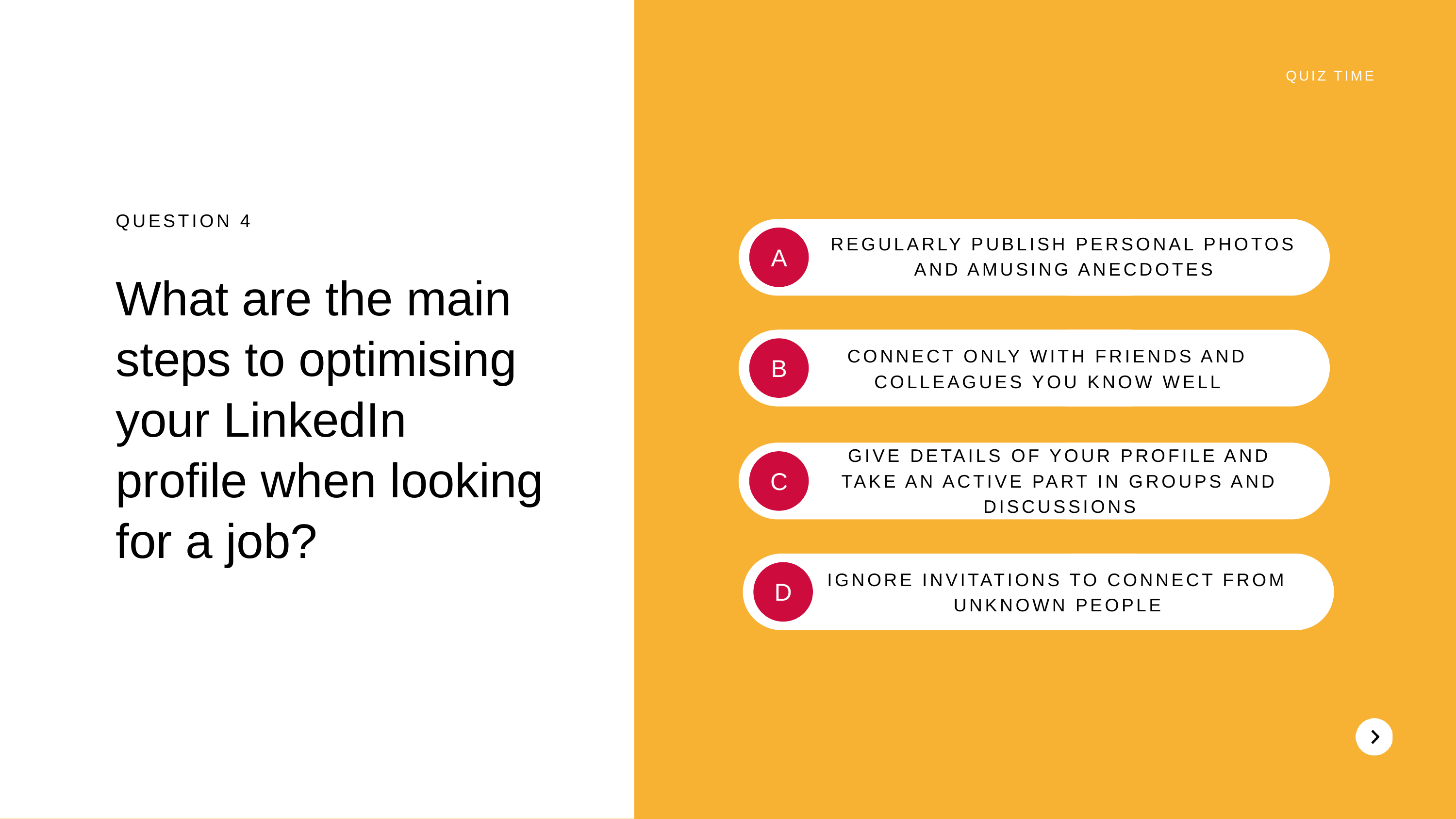

QUIZ TIME
QUESTION 4
What are the main steps to optimising your LinkedIn profile when looking for a job?

REGULARLY PUBLISH PERSONAL PHOTOS AND AMUSING ANECDOTES
A

CONNECT ONLY WITH FRIENDS AND COLLEAGUES YOU KNOW WELL
B
GIVE DETAILS OF YOUR PROFILE AND TAKE AN ACTIVE PART IN GROUPS AND DISCUSSIONS

C

IGNORE INVITATIONS TO CONNECT FROM UNKNOWN PEOPLE
D